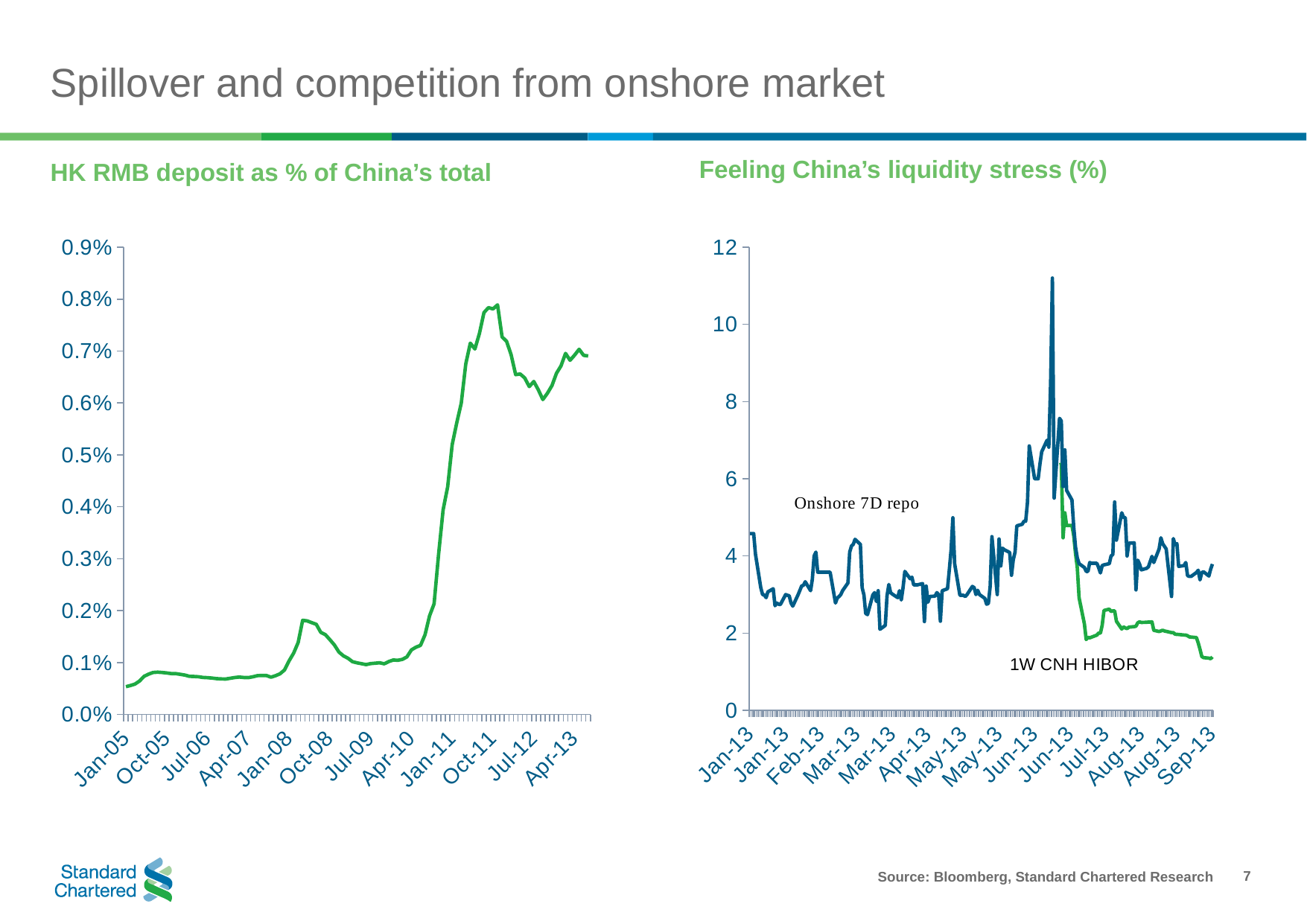

# Spillover and competition from onshore market
Feeling China’s liquidity stress (%)
HK RMB deposit as % of China’s total

### Chart

| Category | Series 1 |
|---|---|
| 38383 | 0.0005355199719605982 |
| 38411 | 0.0005575834566154241 |
| 38442 | 0.0005861339030335755 |
| 38472 | 0.0006439227138232863 |
| 38503 | 0.000734645118091064 |
| 38533 | 0.0007765446364544977 |
| 38564 | 0.0008089060930205071 |
| 38595 | 0.0008146128680479825 |
| 38625 | 0.0008089123273379496 |
| 38656 | 0.0007997413541955334 |
| 38686 | 0.0007880772665977829 |
| 38717 | 0.0007866420587108681 |
| 38748 | 0.0007734090043474232 |
| 38776 | 0.0007592249187024645 |
| 38807 | 0.0007351088098503271 |
| 38837 | 0.0007323325970235888 |
| 38868 | 0.0007272195146780002 |
| 38898 | 0.0007131283442610596 |
| 38929 | 0.0007093728506221473 |
| 38960 | 0.0007014445682812445 |
| 38990 | 0.000690105437860002 |
| 39021 | 0.0006857010974861675 |
| 39051 | 0.0006830940211328473 |
| 39082 | 0.0006976037014733151 |
| 39113 | 0.0007114759303576783 |
| 39141 | 0.0007211009599240398 |
| 39172 | 0.0007124952011020528 |
| 39202 | 0.0007102518216230982 |
| 39233 | 0.0007260072101174767 |
| 39263 | 0.0007477637478070651 |
| 39294 | 0.0007513060918604464 |
| 39325 | 0.0007508955635161202 |
| 39355 | 0.000718051287139571 |
| 39386 | 0.0007463987909660647 |
| 39416 | 0.0007839027566295813 |
| 39447 | 0.0008577937237236466 |
| 39478 | 0.0010325602539643624 |
| 39507 | 0.0011809506875296348 |
| 39538 | 0.0013851568344908382 |
| 39568 | 0.0018145342750626478 |
| 39599 | 0.001801897931111271 |
| 39629 | 0.0017686092362223201 |
| 39660 | 0.0017368686777619504 |
| 39691 | 0.0015805070062109594 |
| 39721 | 0.001537700593537041 |
| 39752 | 0.0014415346114489307 |
| 39782 | 0.001339406404841155 |
| 39813 | 0.0012024804645186754 |
| 39844 | 0.0011291715809232713 |
| 39872 | 0.0010835238919326958 |
| 39903 | 0.0010162278830275976 |
| 39933 | 0.0009948568415640757 |
| 39964 | 0.0009784592516113915 |
| 39994 | 0.0009602311052722657 |
| 40025 | 0.0009800105207785376 |
| 40056 | 0.0009875101322200238 |
| 40086 | 0.0009961793431073193 |
| 40117 | 0.0009756346907479979 |
| 40147 | 0.001018714105427968 |
| 40178 | 0.001049285642587078 |
| 40209 | 0.0010434393850642135 |
| 40237 | 0.001061686746987952 |
| 40268 | 0.0011085866499529926 |
| 40298 | 0.001244622381969362 |
| 40329 | 0.0012957469350688665 |
| 40359 | 0.001330663106364041 |
| 40390 | 0.0015343928655467533 |
| 40421 | 0.0018997382233274045 |
| 40451 | 0.0021304370156476488 |
| 40482 | 0.0030895255224148185 |
| 40512 | 0.003945151668223469 |
| 40543 | 0.004385129490392649 |
| 40574 | 0.005199571285078588 |
| 40602 | 0.005616114201025319 |
| 40633 | 0.005996243547748653 |
| 40663 | 0.0067536118435145495 |
| 40694 | 0.0071523798477595955 |
| 40724 | 0.007039379069799971 |
| 40755 | 0.0073381623429588615 |
| 40786 | 0.007740614490631648 |
| 40816 | 0.007835788943458002 |
| 40847 | 0.007811108936272311 |
| 40877 | 0.007889256123511568 |
| 40908 | 0.007271467031724714 |
| 40939 | 0.007187057406864367 |
| 40968 | 0.006926368794638597 |
| 40999 | 0.006545035492814063 |
| 41029 | 0.006558071888634947 |
| 41060 | 0.006481685196021065 |
| 41090 | 0.00631558802313296 |
| 41121 | 0.006413556218125826 |
| 41152 | 0.006253609419480787 |
| 41182 | 0.0060657124405461265 |
| 41213 | 0.006185893469008648 |
| 41243 | 0.006333616537967536 |
| 41274 | 0.006571813133817592 |
| 41305 | 0.006714191177657382 |
| 41333 | 0.0069549070768836745 |
| 41364 | 0.006821804532008035 |
| 41394 | 0.006921803127874885 |
| 41425 | 0.007033230827478013 |
| 41455 | 0.0069165076175130465 |
| 41486 | 0.006905177989347762 |

### Chart

| Category | Series 1 | Series 2 |
|---|---|---|
| 41275 | None | 4.58 |
| 41276 | None | 4.58 |
| 41277 | None | 4.58 |
| 41278 | None | 4.05 |
| 41281 | None | 3.18 |
| 41282 | None | 3.0 |
| 41283 | None | 2.99 |
| 41284 | None | 2.92 |
| 41285 | None | 3.07 |
| 41288 | None | 3.15 |
| 41289 | None | 2.71 |
| 41290 | None | 2.7804 |
| 41291 | None | 2.75 |
| 41292 | None | 2.74 |
| 41295 | None | 3.0 |
| 41296 | None | 2.98 |
| 41297 | None | 2.9699999999999998 |
| 41298 | None | 2.7800000000000002 |
| 41299 | None | 2.7 |
| 41302 | None | 3.0 |
| 41303 | None | 3.11 |
| 41304 | None | 3.2241 |
| 41305 | None | 3.24 |
| 41306 | None | 3.3321 |
| 41309 | None | 3.1 |
| 41310 | None | 3.4 |
| 41311 | None | 4.0 |
| 41312 | None | 4.1 |
| 41313 | None | 3.5789999999999997 |
| 41316 | None | 3.5789999999999997 |
| 41317 | None | 3.5789999999999997 |
| 41318 | None | 3.5789999999999997 |
| 41319 | None | 3.5789999999999997 |
| 41320 | None | 3.5789999999999997 |
| 41323 | None | 2.7800000000000002 |
| 41324 | None | 2.91 |
| 41325 | None | 2.95 |
| 41326 | None | 3.0 |
| 41327 | None | 3.1 |
| 41330 | None | 3.3 |
| 41331 | None | 4.1 |
| 41332 | None | 4.26 |
| 41333 | None | 4.3 |
| 41334 | None | 4.43 |
| 41337 | None | 4.3 |
| 41338 | None | 3.18 |
| 41339 | None | 2.99 |
| 41340 | None | 2.51 |
| 41341 | None | 2.48 |
| 41344 | None | 2.99 |
| 41345 | None | 3.05 |
| 41346 | None | 2.82 |
| 41347 | None | 3.1 |
| 41348 | None | 2.1 |
| 41351 | None | 2.2 |
| 41352 | None | 2.9699999999999998 |
| 41353 | None | 3.26 |
| 41354 | None | 3.05 |
| 41355 | None | 3.0113 |
| 41358 | None | 2.92 |
| 41359 | None | 3.1 |
| 41360 | None | 2.86 |
| 41361 | None | 3.18 |
| 41362 | None | 3.6 |
| 41365 | None | 3.41 |
| 41366 | None | 3.45 |
| 41367 | None | 3.25 |
| 41368 | None | 3.25 |
| 41369 | None | 3.25 |
| 41372 | None | 3.2841 |
| 41373 | None | 2.3 |
| 41374 | None | 3.22 |
| 41375 | None | 2.8 |
| 41376 | None | 2.95 |
| 41379 | None | 2.96 |
| 41380 | None | 3.05 |
| 41381 | None | 3.0 |
| 41382 | None | 2.31 |
| 41383 | None | 3.1 |
| 41386 | None | 3.15 |
| 41387 | None | 3.64 |
| 41388 | None | 4.15 |
| 41389 | None | 4.99 |
| 41390 | None | 3.8 |
| 41393 | None | 2.98 |
| 41394 | None | 2.98 |
| 41395 | None | 2.98 |
| 41396 | None | 2.95 |
| 41397 | None | 3.0 |
| 41400 | None | 3.21 |
| 41401 | None | 3.18 |
| 41402 | None | 3.0 |
| 41403 | None | 3.11 |
| 41404 | None | 3.0 |
| 41407 | None | 2.9022 |
| 41408 | None | 2.75 |
| 41409 | None | 2.77 |
| 41410 | None | 3.21 |
| 41411 | None | 4.5 |
| 41414 | None | 3.0 |
| 41415 | None | 4.44 |
| 41416 | None | 3.74 |
| 41417 | None | 4.2 |
| 41418 | None | 4.16 |
| 41421 | None | 4.09 |
| 41422 | None | 3.5 |
| 41423 | None | 3.9 |
| 41424 | None | 4.1 |
| 41425 | None | 4.78 |
| 41428 | None | 4.82 |
| 41429 | None | 4.9 |
| 41430 | None | 4.9 |
| 41431 | None | 5.4 |
| 41432 | None | 6.85 |
| 41435 | None | 6.0 |
| 41436 | None | 6.0 |
| 41437 | None | 6.0 |
| 41438 | None | 6.38 |
| 41439 | None | 6.7 |
| 41442 | None | 7.0 |
| 41443 | None | 6.82 |
| 41444 | None | 8.5 |
| 41445 | None | 11.2 |
| 41446 | None | 5.5 |
| 41449 | 6.3625 | 7.566 |
| 41450 | 6.3775 | 7.5 |
| 41451 | 4.47 | 5.8 |
| 41452 | 5.12 | 6.75 |
| 41453 | 4.7875 | 5.7 |
| 41456 | 4.7875 | 5.45 |
| 41457 | 4.525 | 4.75 |
| 41458 | 4.06 | 4.23 |
| 41459 | 3.6975 | 3.95 |
| 41460 | 2.915 | 3.8 |
| 41463 | 2.2363 | 3.7 |
| 41464 | 1.835 | 3.6 |
| 41465 | 1.8925 | 3.6 |
| 41466 | 1.8780000000000001 | 3.83 |
| 41467 | 1.8975 | 3.81 |
| 41470 | 1.95 | 3.81 |
| 41471 | 2.0025 | 3.7 |
| 41472 | 2.0 | 3.56 |
| 41473 | 2.205 | 3.75 |
| 41474 | 2.5875 | 3.77 |
| 41477 | 2.6225 | 3.8 |
| 41478 | 2.5625 | 4.0 |
| 41479 | 2.5775 | 4.04 |
| 41480 | 2.5788 | 5.4 |
| 41481 | 2.308 | 4.41 |
| 41484 | 2.1063 | 5.12 |
| 41485 | 2.162 | 5.0 |
| 41486 | 2.135 | 4.99 |
| 41487 | 2.117 | 4.0 |
| 41488 | 2.156 | 4.33 |
| 41491 | 2.169 | 4.34 |
| 41492 | 2.18 | 3.12 |
| 41493 | 2.27 | 3.89 |
| 41494 | 2.293 | 3.79 |
| 41495 | 2.277 | 3.64 |
| 41498 | 2.282 | 3.68 |
| 41499 | 2.288 | 3.7199999999999998 |
| 41500 | 2.288 | 3.855 |
| 41501 | 2.2911 | 3.99 |
| 41502 | 2.075 | 3.83 |
| 41505 | 2.042 | 4.18 |
| 41506 | 2.058 | 4.47 |
| 41507 | 2.076 | 4.32 |
| 41508 | 2.057 | 4.25 |
| 41509 | 2.046 | 4.18 |
| 41512 | 2.014 | 2.95 |
| 41513 | 2.014 | 4.45 |
| 41514 | 1.972 | 4.29 |
| 41515 | 1.9689999999999999 | 4.32 |
| 41516 | 1.9649999999999999 | 3.73 |
| 41519 | 1.9522 | 3.75 |
| 41520 | 1.9489999999999998 | 3.83 |
| 41521 | 1.9340000000000002 | 3.49 |
| 41522 | 1.903 | 3.4699999999999998 |
| 41523 | 1.8980000000000001 | 3.4699999999999998 |
| 41526 | 1.8860000000000001 | 3.57 |
| 41527 | 1.746 | 3.63 |
| 41528 | 1.583 | 3.38 |
| 41529 | 1.3940000000000001 | 3.57 |
| 41530 | 1.366 | 3.59 |
| 41533 | 1.353 | 3.48 |
| 41534 | 1.338 | 3.66 |
| 41535 | 1.384 | 3.79 |
Source: Bloomberg, Standard Chartered Research
7